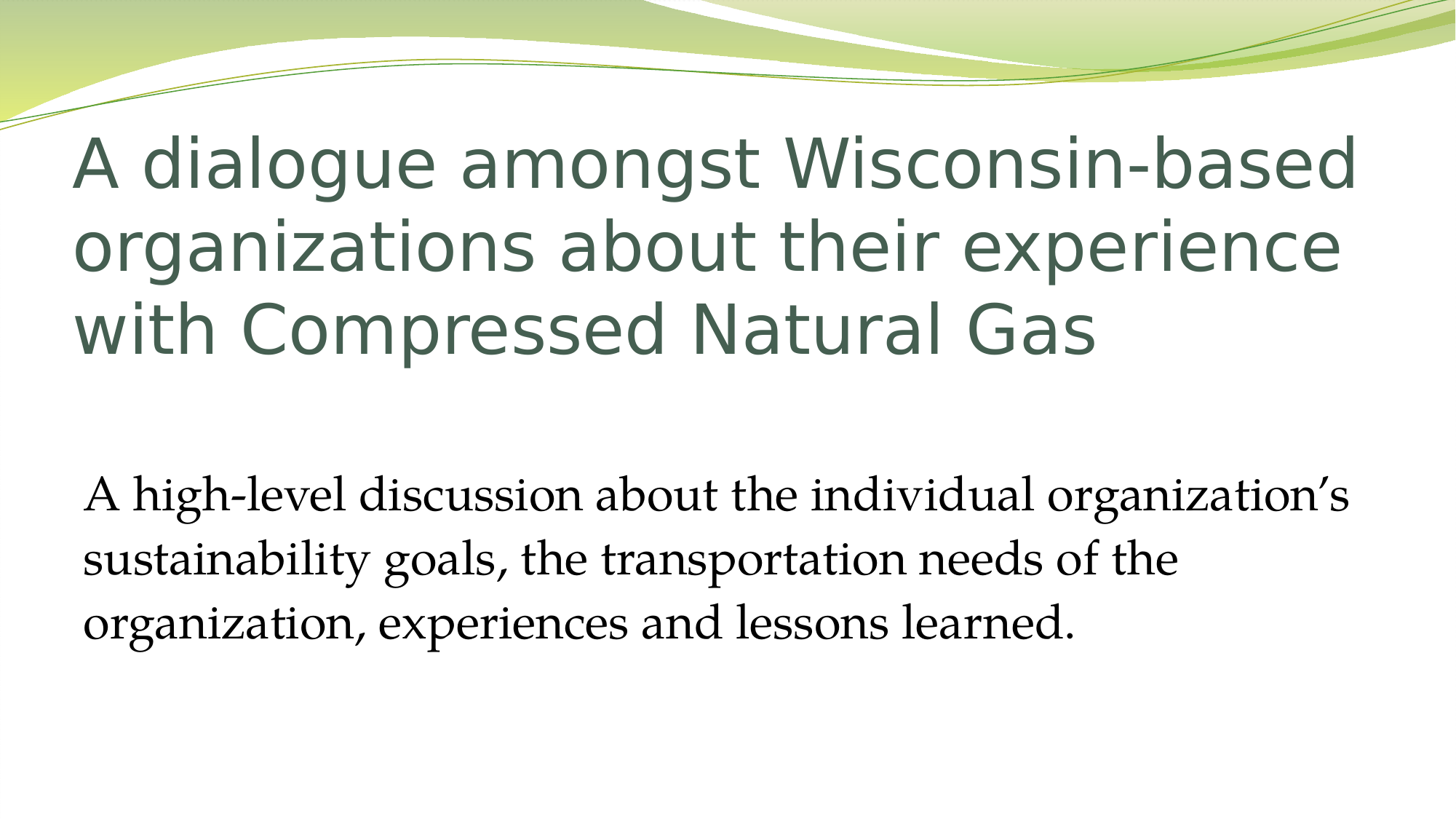

# A dialogue amongst Wisconsin-based  organizations about their experience with Compressed Natural Gas
A high-level discussion about the individual organization’s sustainability goals, the transportation needs of the organization, experiences and lessons learned.